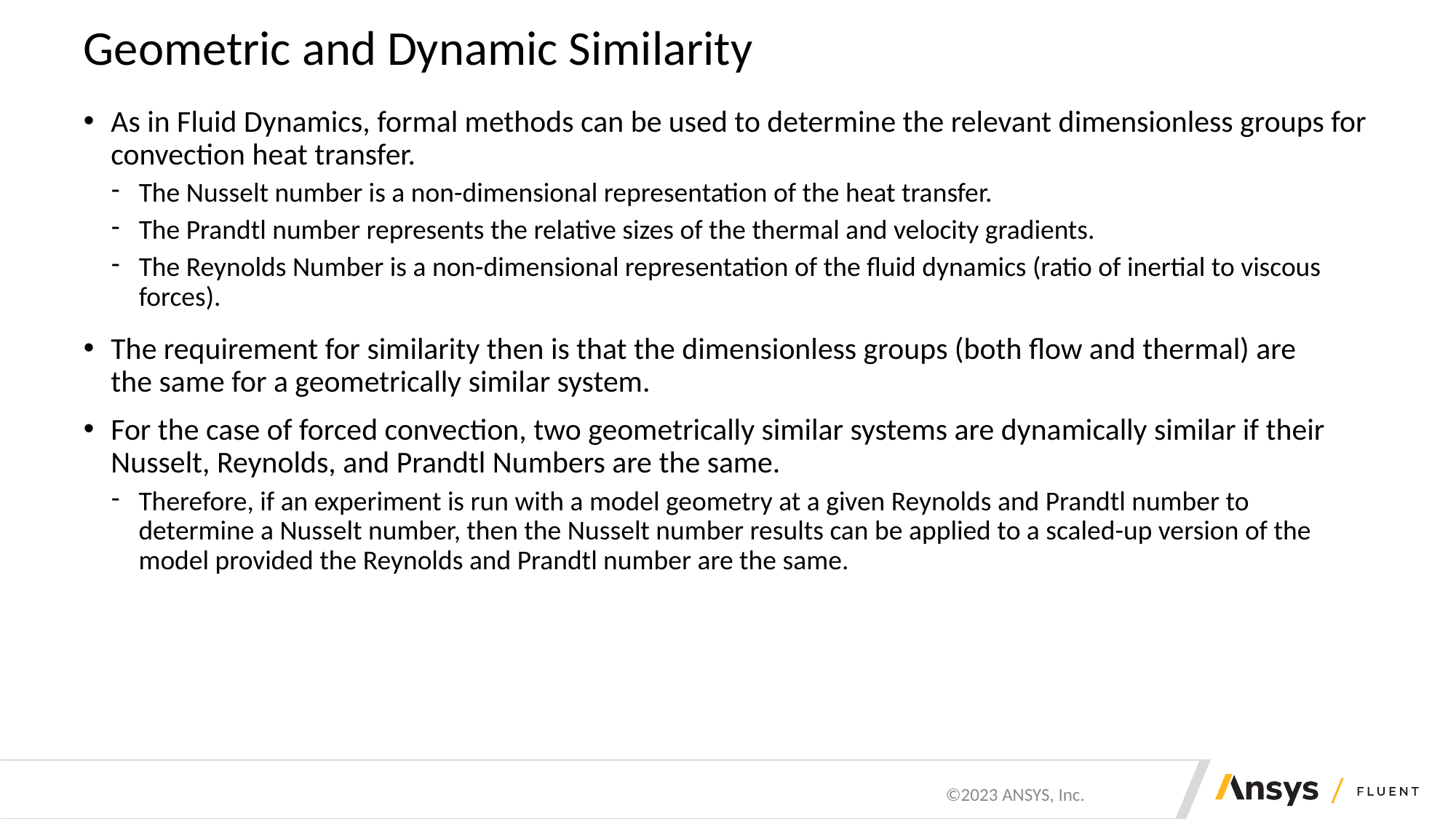

# Geometric and Dynamic Similarity
As in Fluid Dynamics, formal methods can be used to determine the relevant dimensionless groups for convection heat transfer.
The Nusselt number is a non-dimensional representation of the heat transfer.
The Prandtl number represents the relative sizes of the thermal and velocity gradients.
The Reynolds Number is a non-dimensional representation of the fluid dynamics (ratio of inertial to viscous forces).

The requirement for similarity then is that the dimensionless groups (both flow and thermal) are the same for a geometrically similar system.
For the case of forced convection, two geometrically similar systems are dynamically similar if their Nusselt, Reynolds, and Prandtl Numbers are the same.
Therefore, if an experiment is run with a model geometry at a given Reynolds and Prandtl number to determine a Nusselt number, then the Nusselt number results can be applied to a scaled-up version of the model provided the Reynolds and Prandtl number are the same.